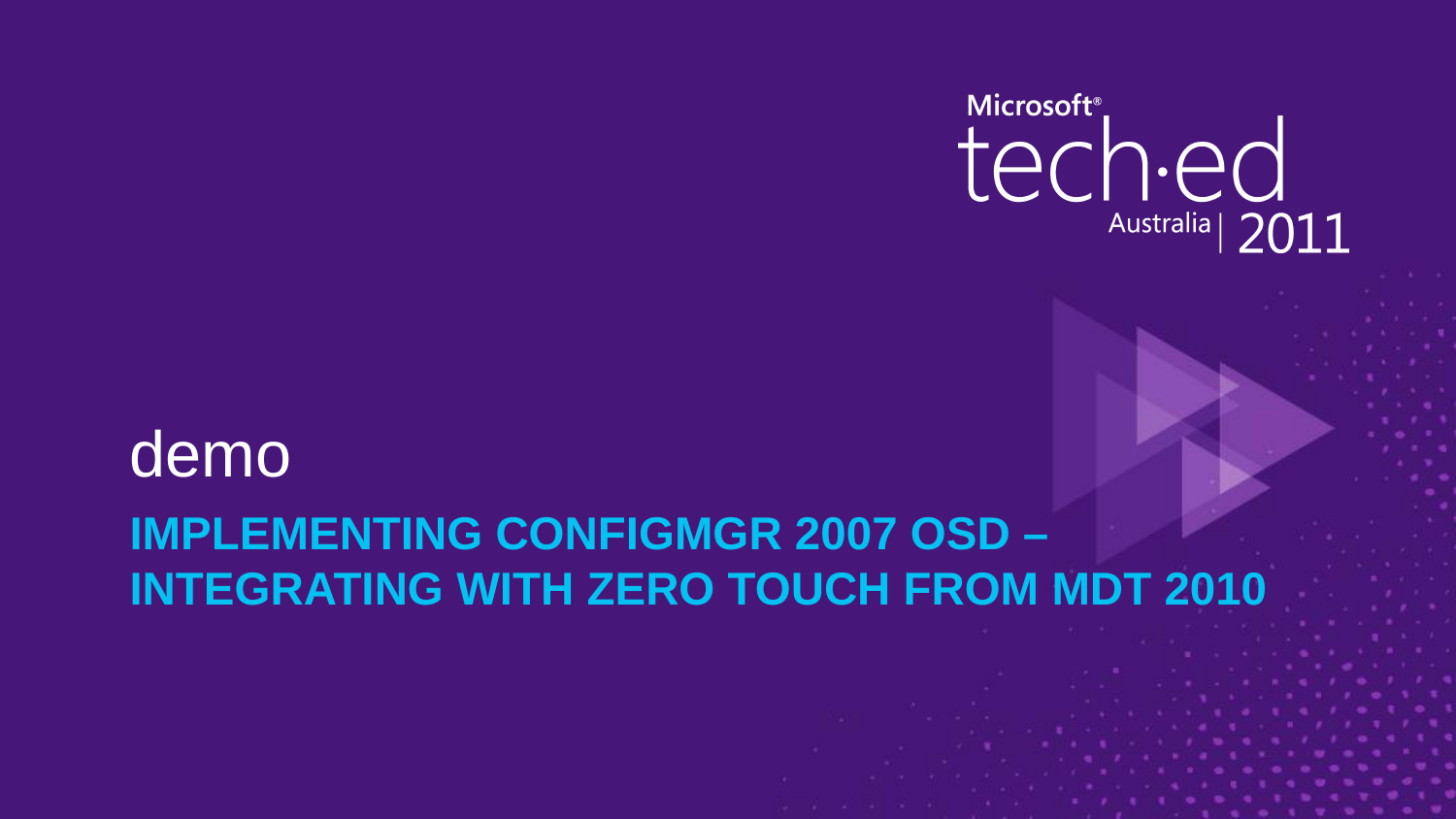

demo
# Implementing ConfigMgr 2007 OSD – Integrating with Zero Touch from MDT 2010